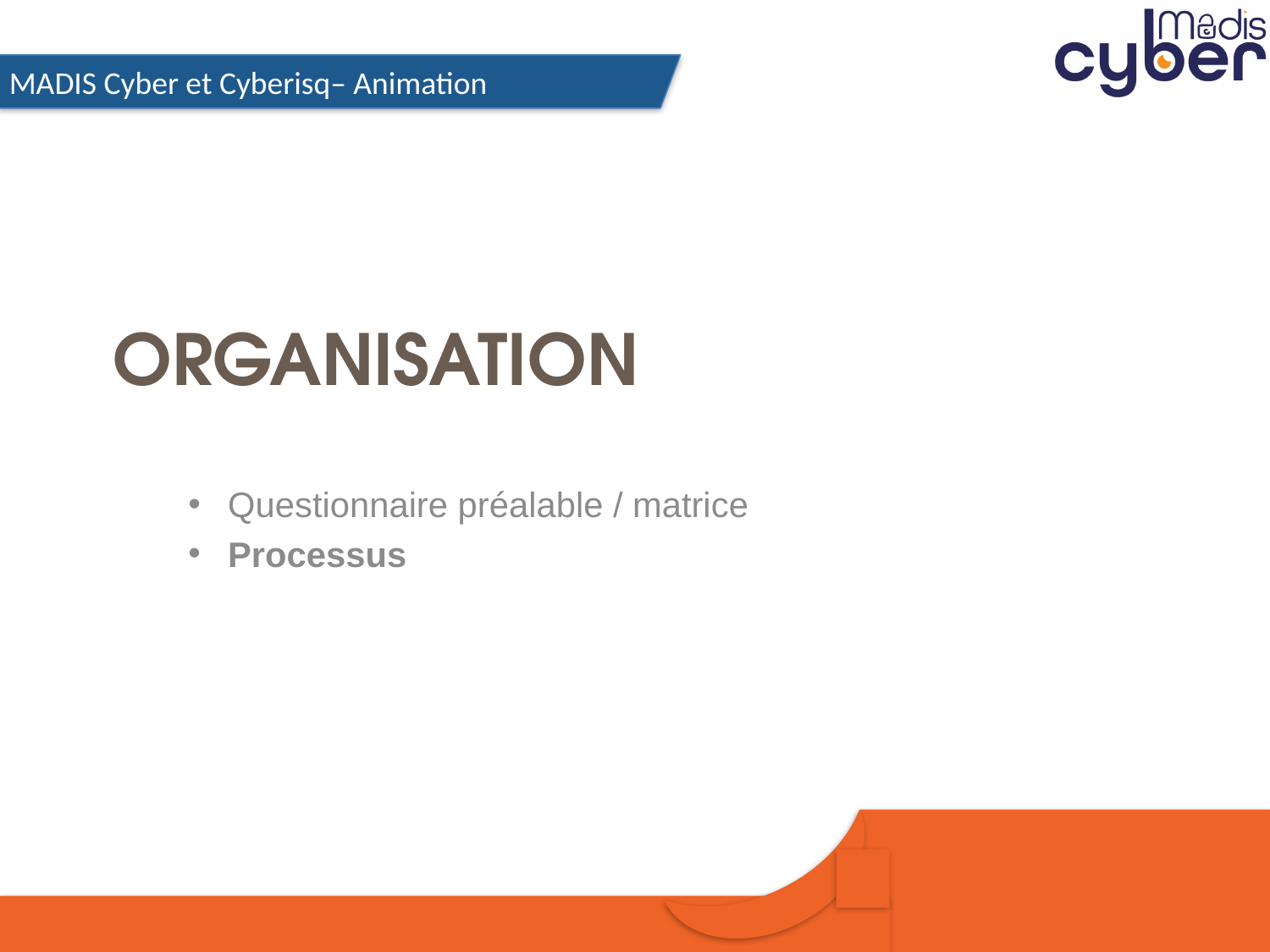

# ORGANISATION
Questionnaire préalable / matrice
Processus